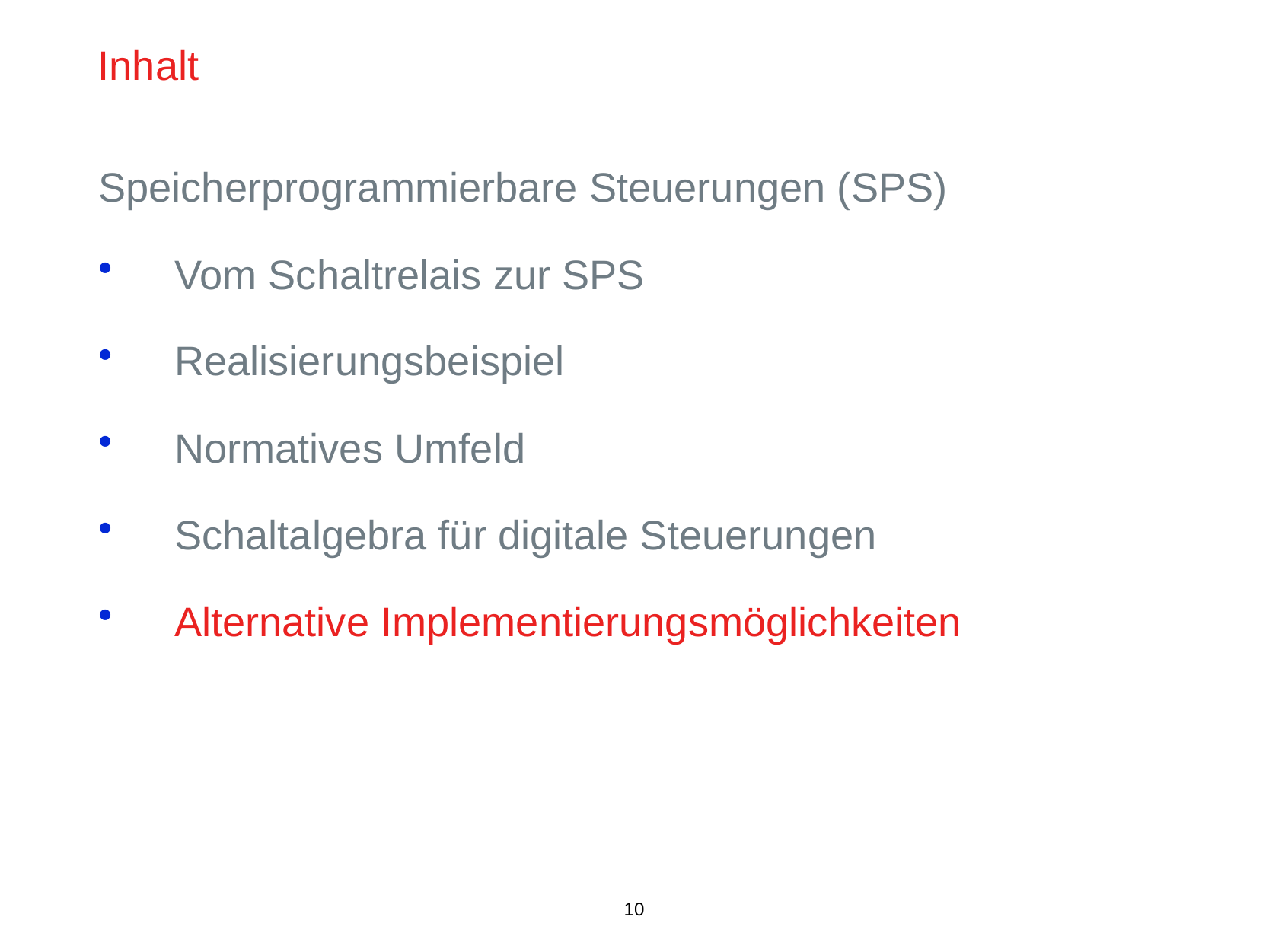

# Inhalt
Speicherprogrammierbare Steuerungen (SPS)
Vom Schaltrelais zur SPS
Realisierungsbeispiel
Normatives Umfeld
Schaltalgebra für digitale Steuerungen
Alternative Implementierungsmöglichkeiten
10